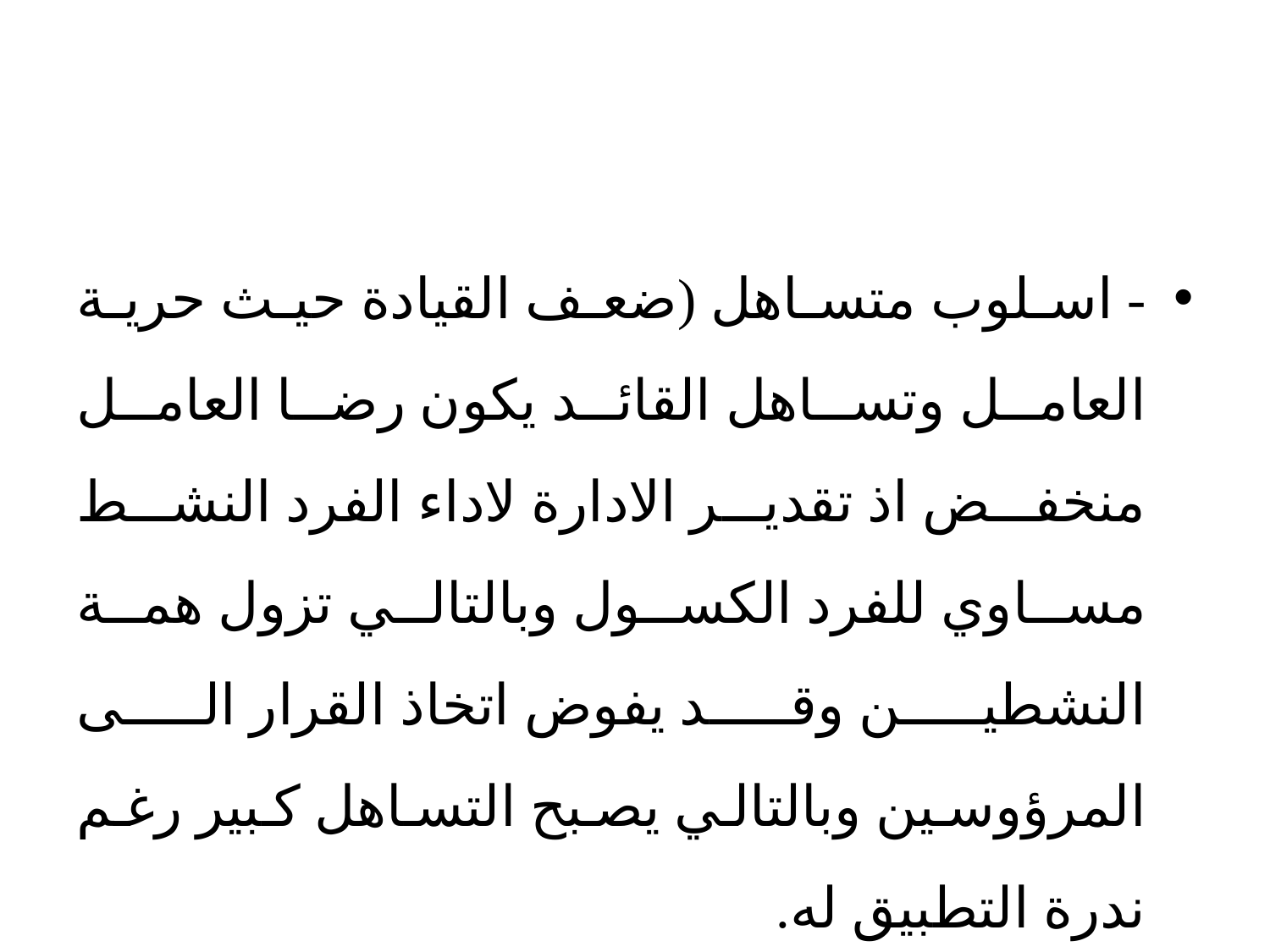

- اسلوب متساهل (ضعف القيادة حيث حرية العامل وتساهل القائد يكون رضا العامل منخفض اذ تقدير الادارة لاداء الفرد النشط مساوي للفرد الكسول وبالتالي تزول همة النشطين وقد يفوض اتخاذ القرار الى المرؤوسين وبالتالي يصبح التساهل كبير رغم ندرة التطبيق له.